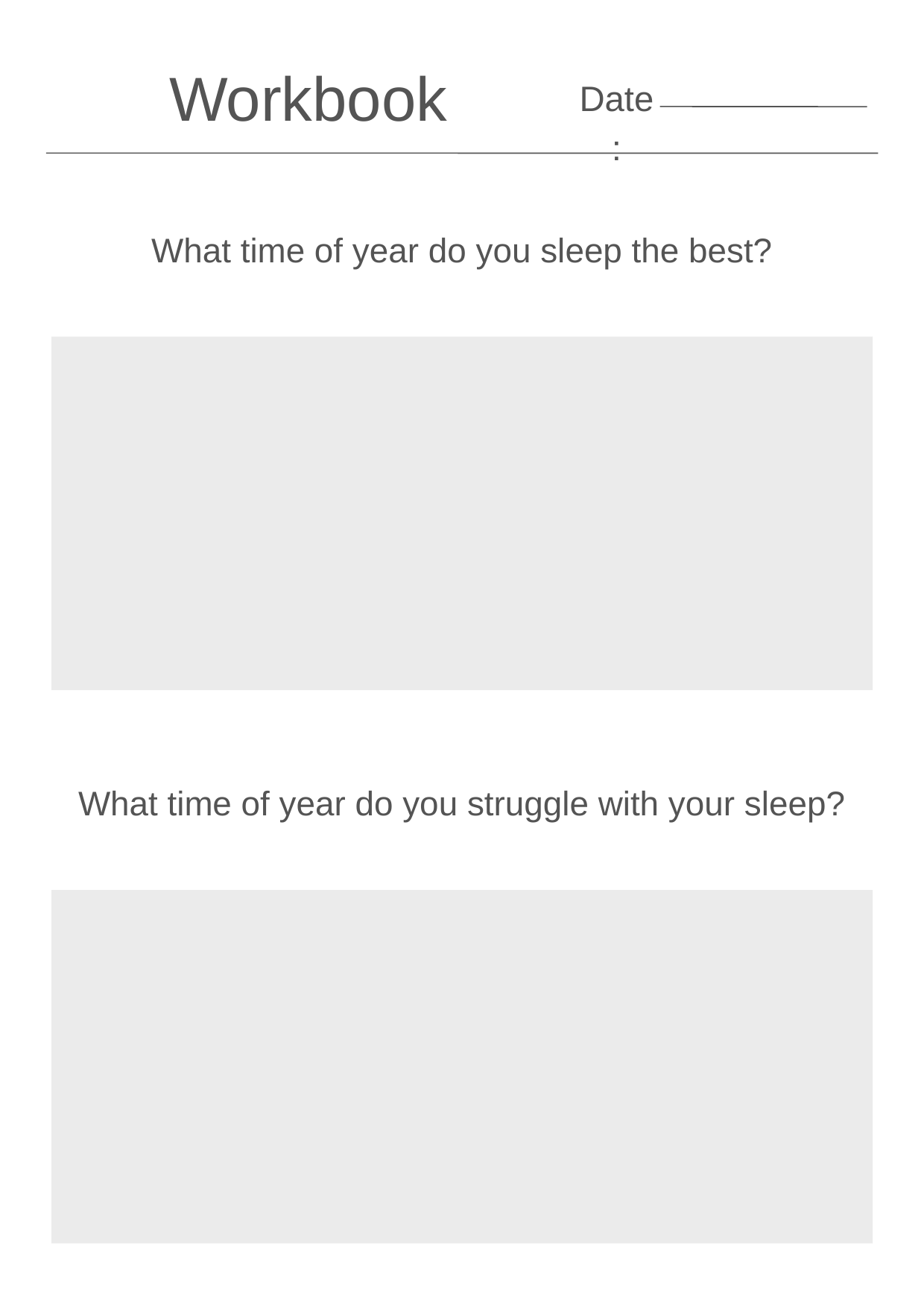

Workbook
Date:

What time of year do you sleep the best?

What time of year do you struggle with your sleep?